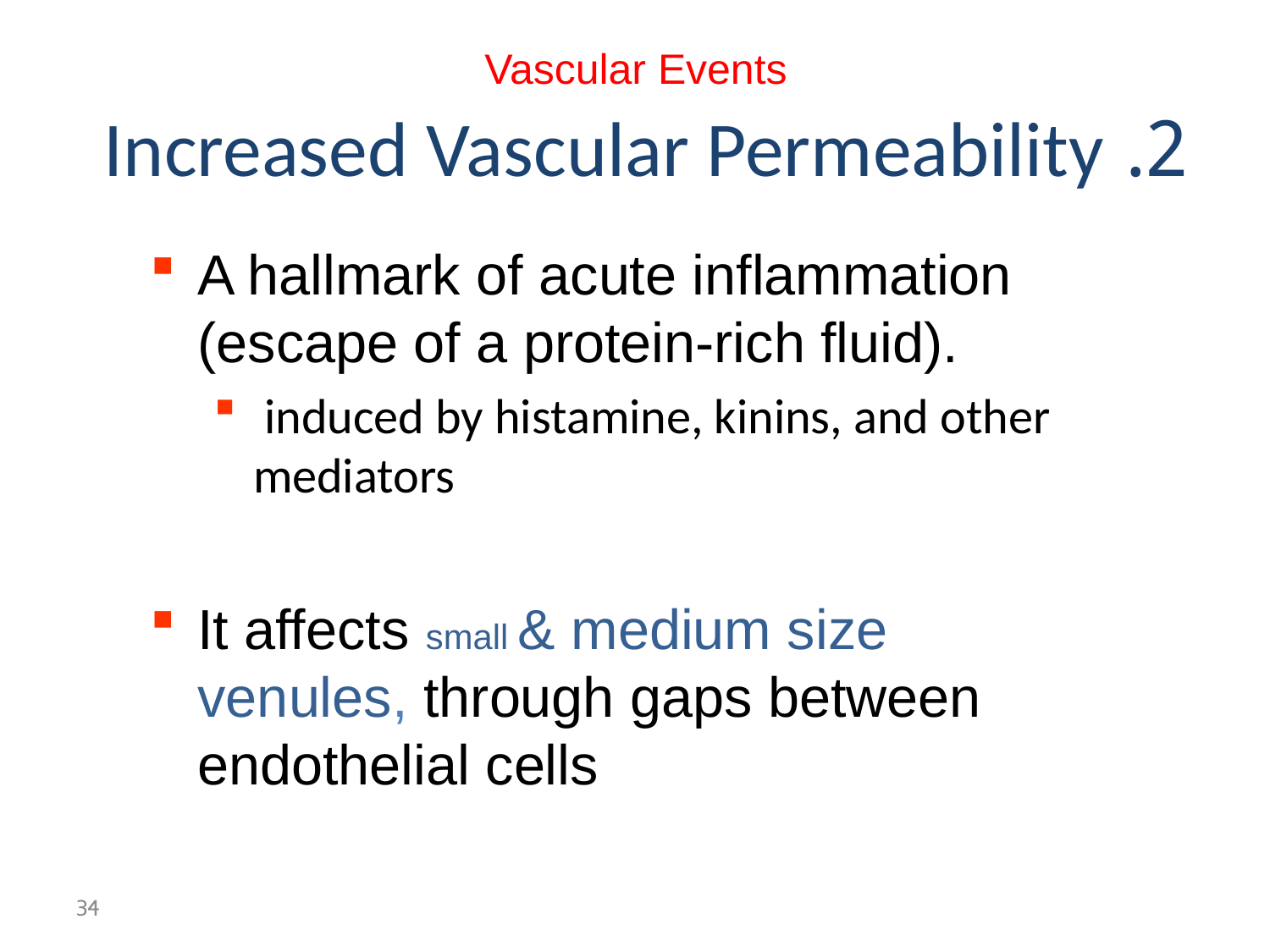

Vascular Events
# 2. Increased Vascular Permeability
A hallmark of acute inflammation (escape of a protein-rich fluid).
 induced by histamine, kinins, and other mediators

It affects small & medium size venules, through gaps between endothelial cells
34